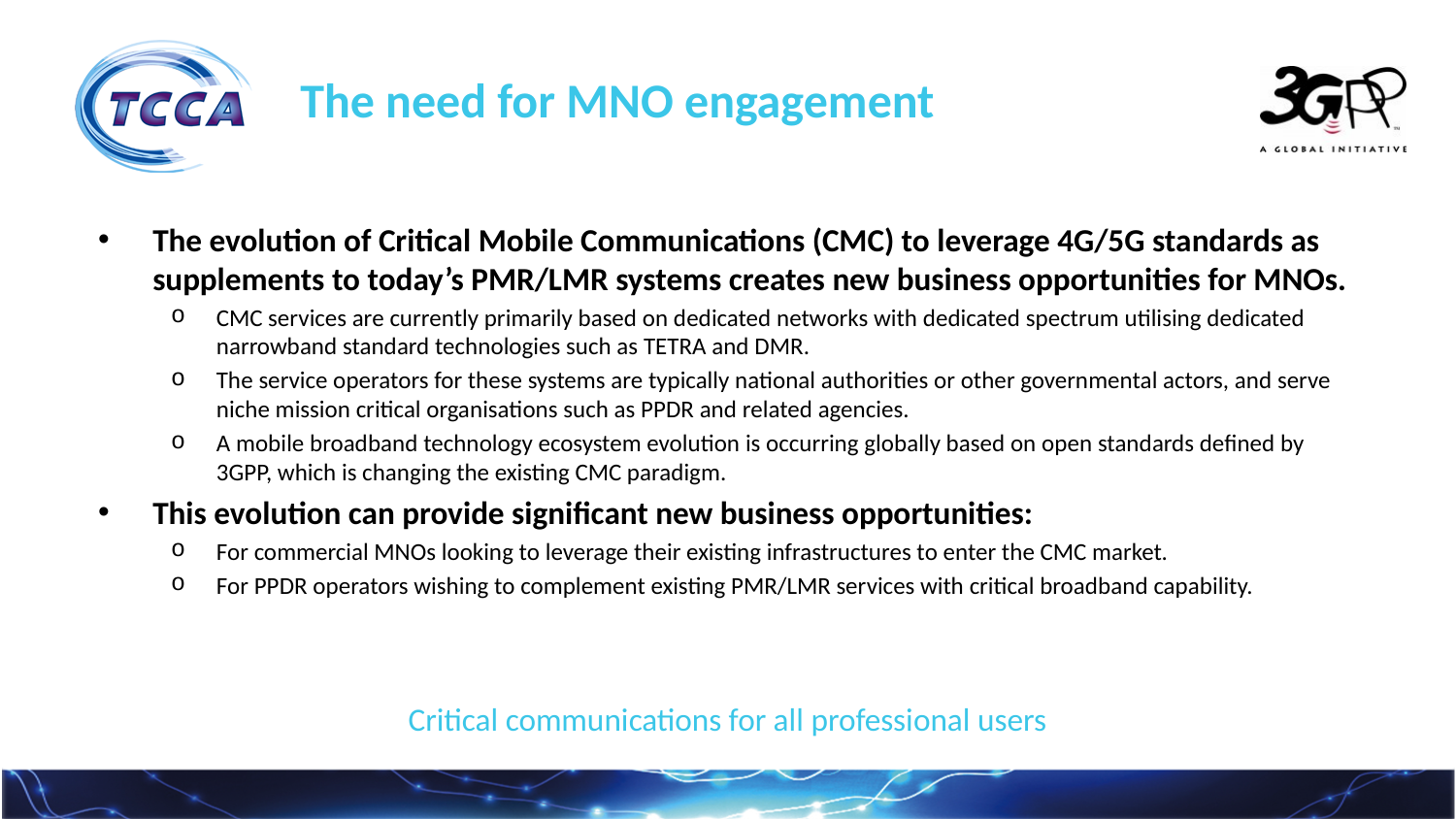

# The need for MNO engagement

The evolution of Critical Mobile Communications (CMC) to leverage 4G/5G standards as supplements to today’s PMR/LMR systems creates new business opportunities for MNOs.
CMC services are currently primarily based on dedicated networks with dedicated spectrum utilising dedicated narrowband standard technologies such as TETRA and DMR.
The service operators for these systems are typically national authorities or other governmental actors, and serve niche mission critical organisations such as PPDR and related agencies.
A mobile broadband technology ecosystem evolution is occurring globally based on open standards defined by 3GPP, which is changing the existing CMC paradigm.
This evolution can provide significant new business opportunities:
For commercial MNOs looking to leverage their existing infrastructures to enter the CMC market.
For PPDR operators wishing to complement existing PMR/LMR services with critical broadband capability.